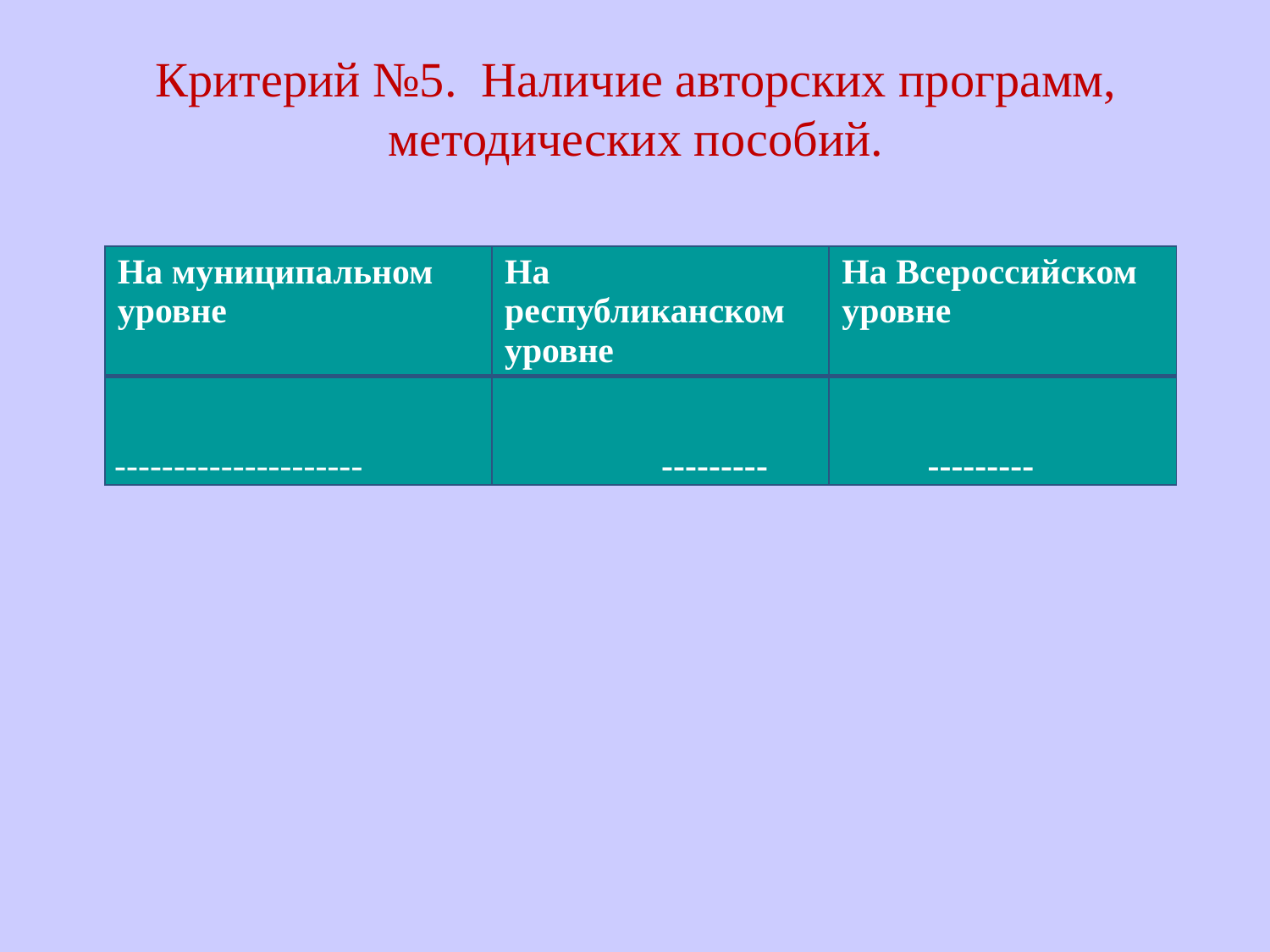

Критерий №5.  Наличие авторских программ, методических пособий.
| На муниципальном уровне | На республиканском уровне | На Всероссийском уровне |
| --- | --- | --- |
| --------------------- | --------- | --------- |